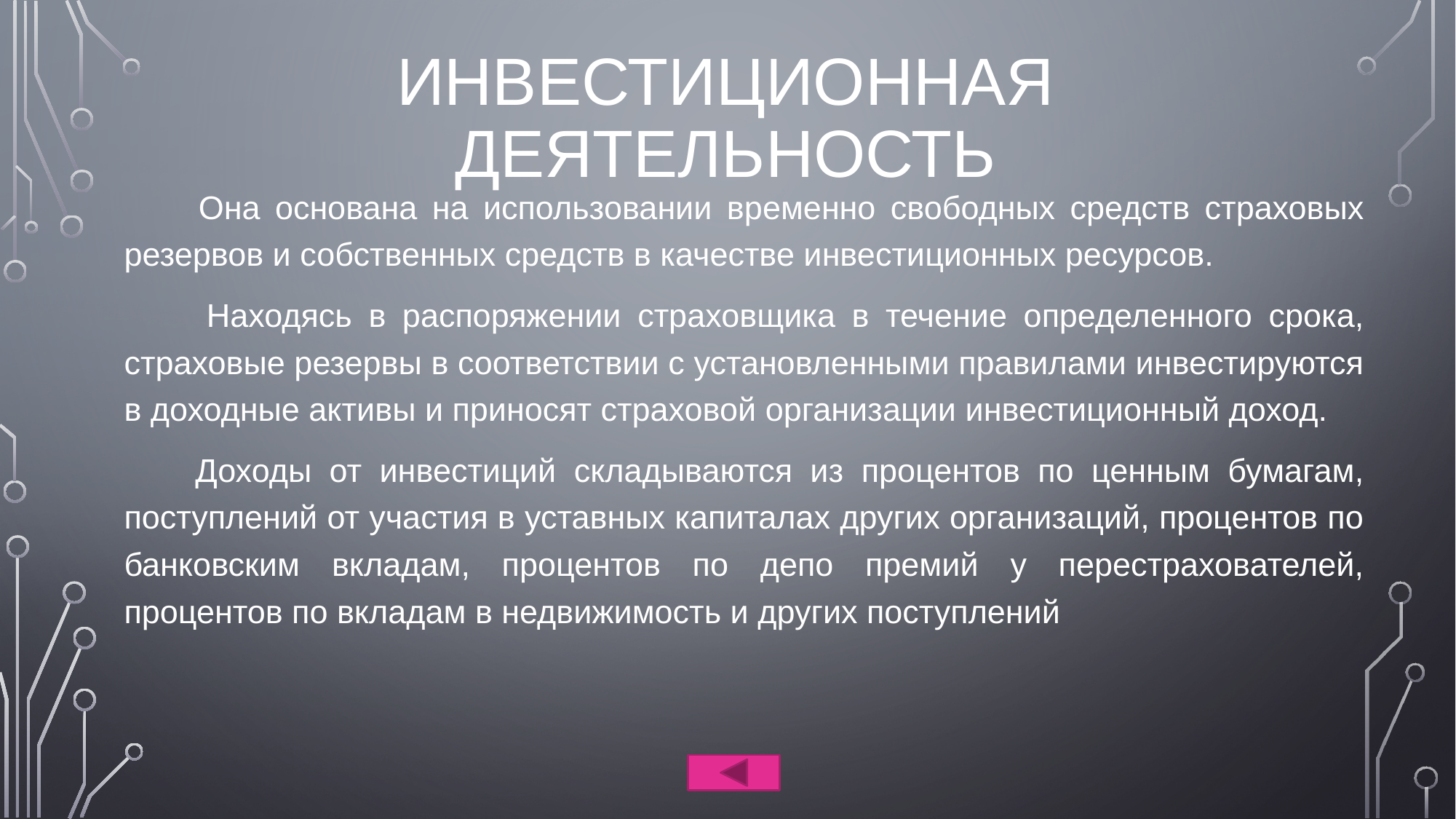

# Инвестиционная деятельность
     Она основана на использовании временно свободных средств страховых резервов и собственных средств в качестве инвестиционных ресурсов.
     Находясь в распоряжении страховщика в течение определенного срока, страховые резервы в соответствии с установленными правилами инвестируются в доходные активы и приносят страховой организации инвестиционный доход.
    Доходы от инвестиций складываются из процентов по ценным бумагам, поступлений от участия в уставных капиталах других организаций, процентов по банковским вкладам, процентов по депо премий у перестрахователей, процентов по вкладам в недвижимость и других поступлений